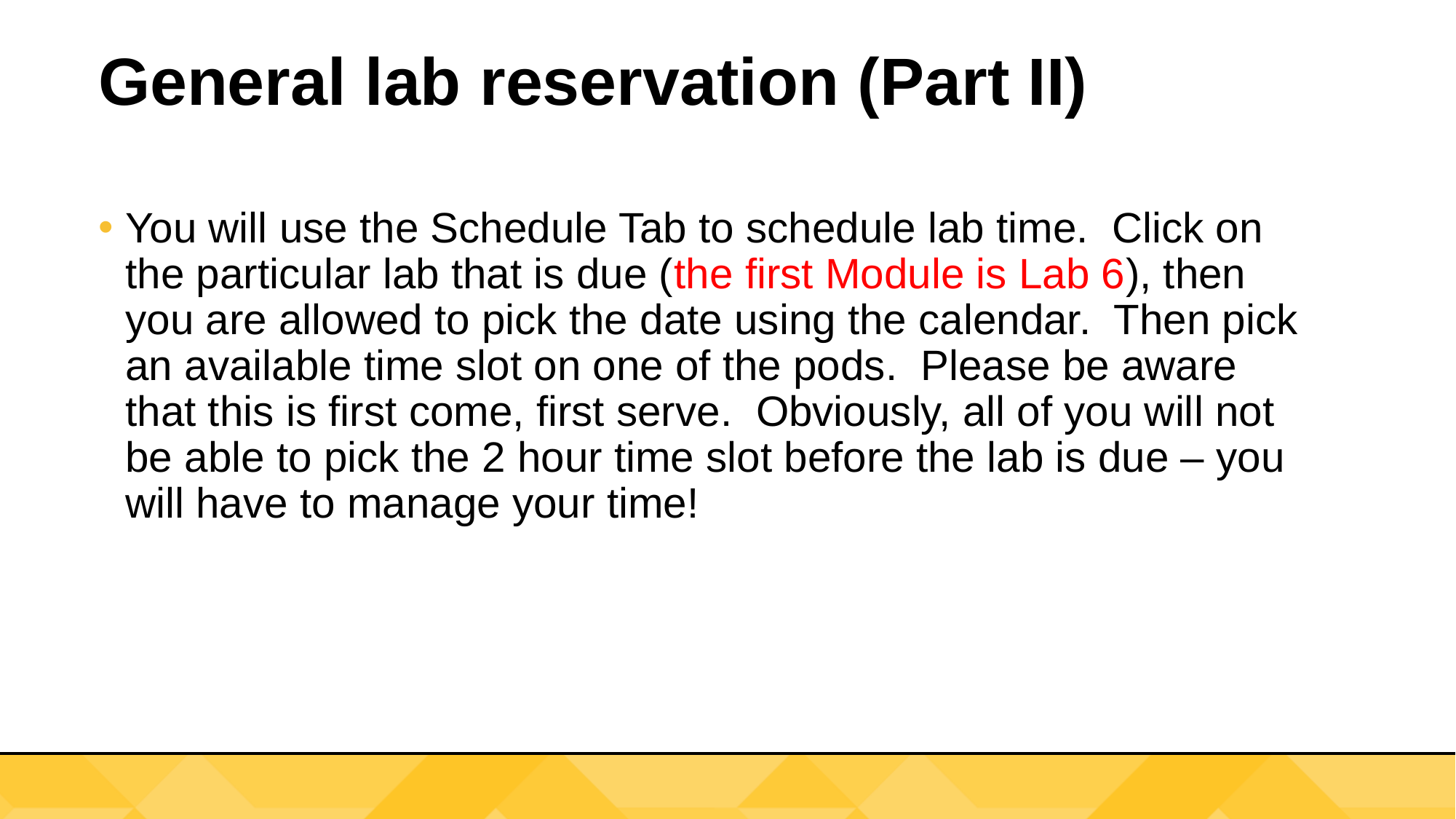

# General lab reservation (Part II)

You will use the Schedule Tab to schedule lab time.  Click on the particular lab that is due (the first Module is Lab 6), then you are allowed to pick the date using the calendar.  Then pick an available time slot on one of the pods.  Please be aware that this is first come, first serve.  Obviously, all of you will not be able to pick the 2 hour time slot before the lab is due – you will have to manage your time!